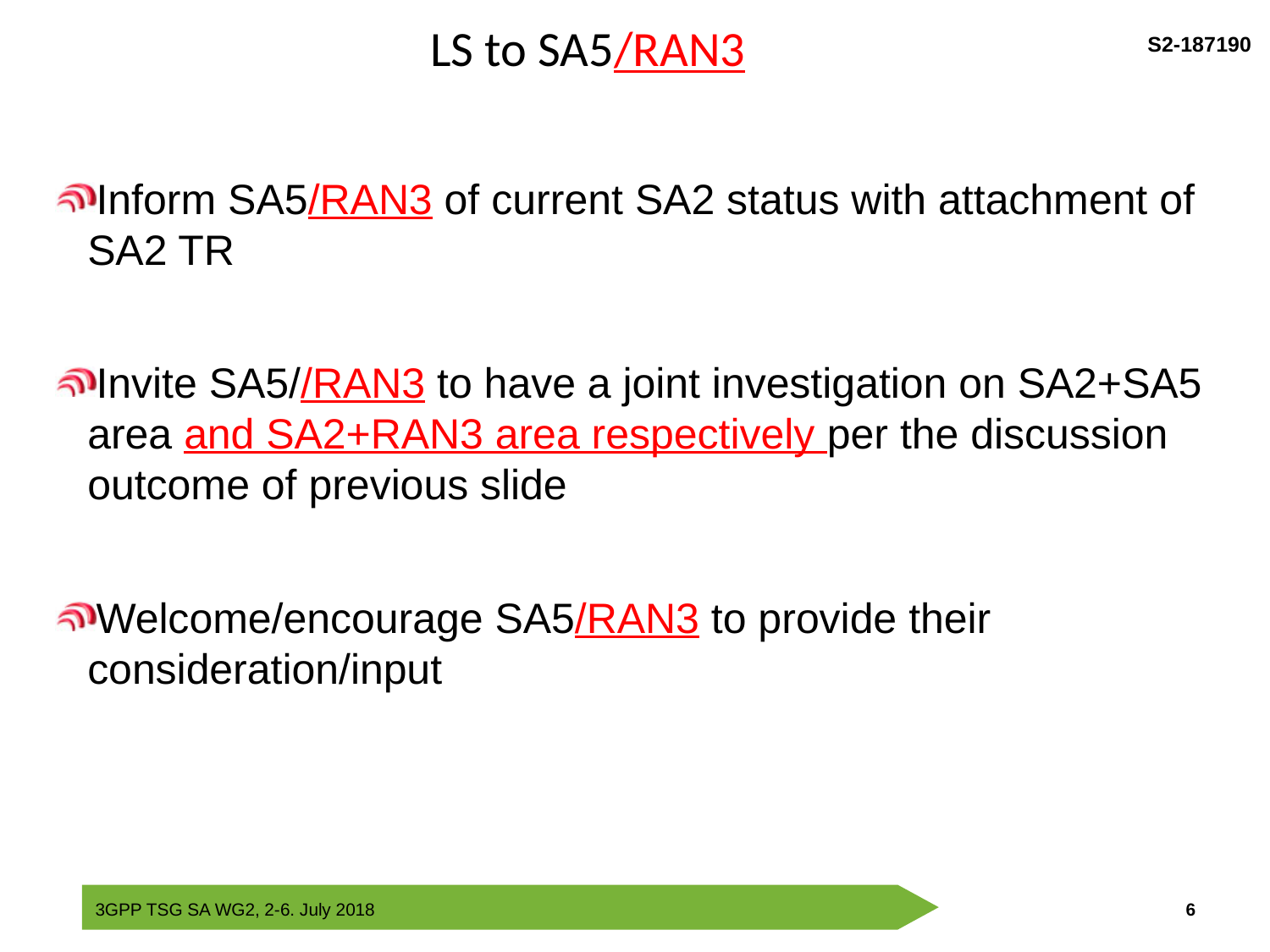

# LS to SA5/RAN3
Inform SA5/RAN3 of current SA2 status with attachment of SA2 TR

Invite SA5//RAN3 to have a joint investigation on SA2+SA5 area and SA2+RAN3 area respectively per the discussion outcome of previous slide

Welcome/encourage SA5/RAN3 to provide their consideration/input